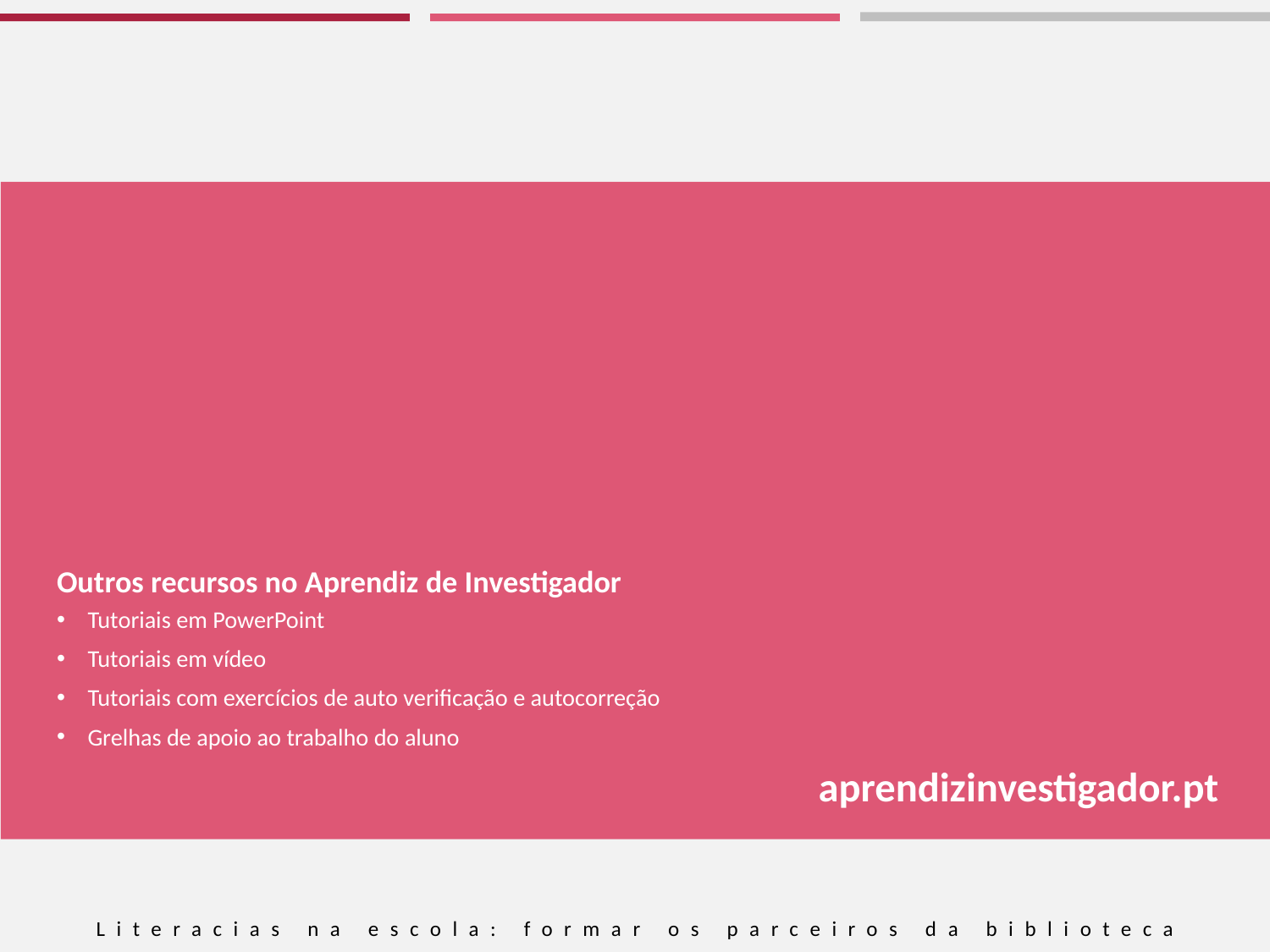

Outros recursos no Aprendiz de Investigador
Tutoriais em PowerPoint
Tutoriais em vídeo
Tutoriais com exercícios de auto verificação e autocorreção
Grelhas de apoio ao trabalho do aluno
aprendizinvestigador.pt
Literacias na escola: formar os parceiros da biblioteca